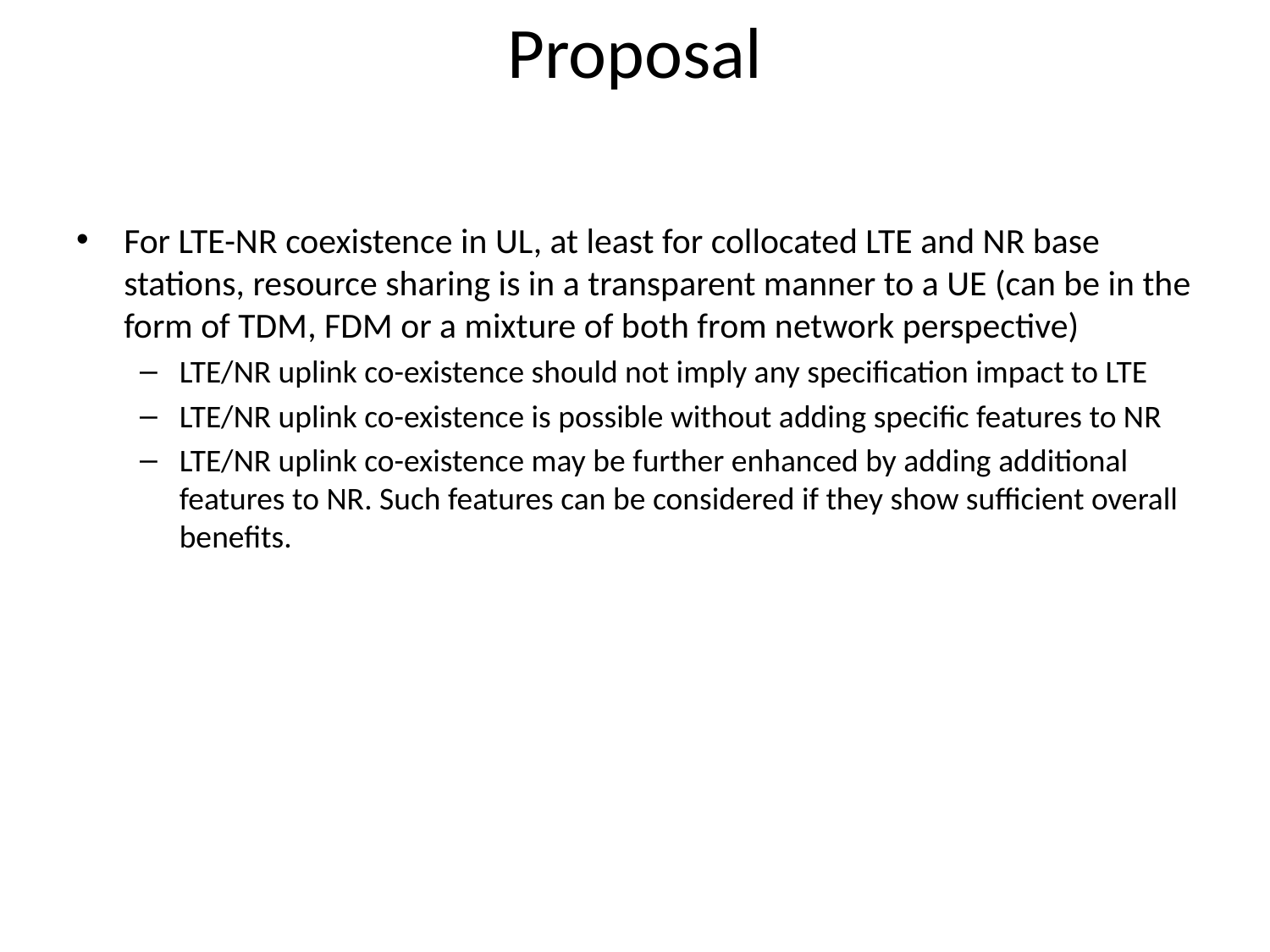

# Proposal
For LTE-NR coexistence in UL, at least for collocated LTE and NR base stations, resource sharing is in a transparent manner to a UE (can be in the form of TDM, FDM or a mixture of both from network perspective)
LTE/NR uplink co-existence should not imply any specification impact to LTE
LTE/NR uplink co-existence is possible without adding specific features to NR
LTE/NR uplink co-existence may be further enhanced by adding additional features to NR. Such features can be considered if they show sufficient overall benefits.